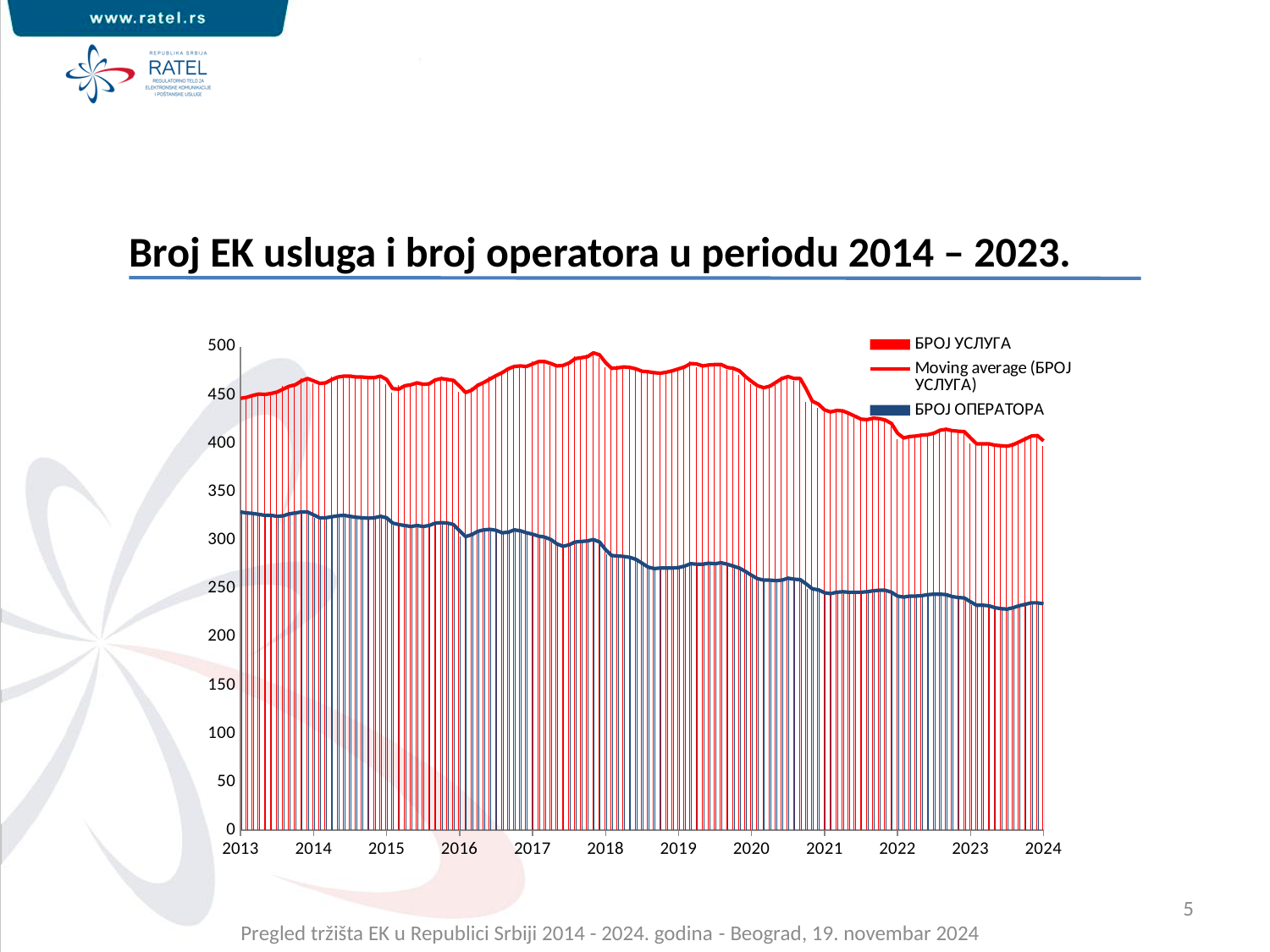

Broj EK usluga i broj operatora u periodu 2014 – 2023.

### Chart

| Category |  |  |
|---|---|---|
| 38961 | 12.0 | 2.0 |
| 38991 | 17.0 | 7.0 |
| 39022 | 27.0 | 17.0 |
| 39052 | 48.0 | 34.0 |
| 39083 | 58.0 | 43.0 |
| 39114 | 76.0 | 59.0 |
| 39142 | 113.0 | 93.0 |
| 39173 | 127.0 | 107.0 |
| 39203 | 175.0 | 152.0 |
| 39234 | 194.0 | 171.0 |
| 39264 | 213.0 | 190.0 |
| 39295 | 233.0 | 207.0 |
| 39326 | 233.0 | 207.0 |
| 39356 | 232.0 | 206.0 |
| 39387 | 232.0 | 206.0 |
| 39417 | 239.0 | 213.0 |
| 39448 | 240.0 | 214.0 |
| 39479 | 240.0 | 214.0 |
| 39508 | 246.0 | 219.0 |
| 39539 | 251.0 | 223.0 |
| 39569 | 254.0 | 226.0 |
| 39600 | 259.0 | 231.0 |
| 39630 | 260.0 | 230.0 |
| 39661 | 266.0 | 237.0 |
| 39692 | 268.0 | 238.0 |
| 39722 | 272.0 | 240.0 |
| 39753 | 281.0 | 249.0 |
| 39783 | 282.0 | 250.0 |
| 39814 | 289.0 | 250.0 |
| 39845 | 289.0 | 250.0 |
| 39873 | 296.0 | 254.0 |
| 39904 | 302.0 | 259.0 |
| 39934 | 309.0 | 265.0 |
| 39965 | 299.0 | 255.0 |
| 39995 | 305.0 | 257.0 |
| 40026 | 310.0 | 261.0 |
| 40057 | 308.0 | 260.0 |
| 40087 | 315.0 | 266.0 |
| 40118 | 316.0 | 267.0 |
| 40148 | 316.0 | 267.0 |
| 40179 | 312.0 | 260.0 |
| 40210 | 317.0 | 264.0 |
| 40238 | 326.0 | 270.0 |
| 40269 | 330.0 | 272.0 |
| 40299 | 331.0 | 273.0 |
| 40330 | 336.0 | 276.0 |
| 40360 | 339.0 | 278.0 |
| 40391 | 336.0 | 276.0 |
| 40422 | 335.0 | 273.0 |
| 40452 | 333.0 | 272.0 |
| 40483 | 331.0 | 271.0 |
| 40513 | 327.0 | 270.0 |
| 40544 | 330.0 | 271.0 |
| 40575 | 332.0 | 274.0 |
| 40603 | 343.0 | 281.0 |
| 40634 | 344.0 | 280.0 |
| 40664 | 347.0 | 282.0 |
| 40695 | 352.0 | 284.0 |
| 40725 | 353.0 | 282.0 |
| 40756 | 359.0 | 284.0 |
| 40787 | 359.0 | 285.0 |
| 40817 | 359.0 | 285.0 |
| 40848 | 362.0 | 287.0 |
| 40878 | 365.0 | 288.0 |
| 40909 | 357.0 | 282.0 |
| 40940 | 359.0 | 285.0 |
| 40969 | 359.0 | 285.0 |
| 41000 | 365.0 | 287.0 |
| 41030 | 371.0 | 291.0 |
| 41061 | 378.0 | 294.0 |
| 41091 | 390.0 | 301.0 |
| 41122 | 399.0 | 307.0 |
| 41153 | 411.0 | 311.0 |
| 41183 | 421.0 | 319.0 |
| 41214 | 432.0 | 325.0 |
| 41244 | 446.0 | 330.0 |
| 41275 | 447.0 | 328.0 |
| 41306 | 448.0 | 328.0 |
| 41334 | 451.0 | 327.0 |
| 41365 | 451.0 | 326.0 |
| 41395 | 450.0 | 325.0 |
| 41426 | 453.0 | 326.0 |
| 41456 | 453.0 | 323.0 |
| 41487 | 459.0 | 327.0 |
| 41518 | 459.0 | 327.0 |
| 41548 | 462.0 | 329.0 |
| 41579 | 467.0 | 329.0 |
| 41609 | 467.0 | 329.0 |
| 41640 | 462.0 | 323.0 |
| 41671 | 462.0 | 323.0 |
| 41699 | 463.0 | 323.0 |
| 41730 | 469.0 | 325.0 |
| 41760 | 468.0 | 325.0 |
| 41791 | 471.0 | 326.0 |
| 41821 | 468.0 | 323.0 |
| 41852 | 469.0 | 324.0 |
| 41883 | 468.0 | 322.0 |
| 41913 | 468.0 | 323.0 |
| 41944 | 468.0 | 323.0 |
| 41974 | 471.0 | 326.0 |
| 42005 | 461.0 | 320.0 |
| 42036 | 452.0 | 315.0 |
| 42064 | 460.0 | 317.0 |
| 42095 | 459.0 | 313.0 |
| 42125 | 462.0 | 315.0 |
| 42156 | 463.0 | 315.0 |
| 42186 | 459.0 | 313.0 |
| 42217 | 464.0 | 317.0 |
| 42248 | 467.0 | 318.0 |
| 42278 | 467.0 | 318.0 |
| 42309 | 465.0 | 317.0 |
| 42339 | 465.0 | 315.0 |
| 42370 | 453.0 | 304.0 |
| 42401 | 452.0 | 303.0 |
| 42430 | 458.0 | 308.0 |
| 42461 | 462.0 | 310.0 |
| 42491 | 464.0 | 311.0 |
| 42522 | 469.0 | 311.0 |
| 42552 | 471.0 | 309.0 |
| 42583 | 475.0 | 306.0 |
| 42614 | 479.0 | 310.0 |
| 42644 | 480.0 | 311.0 |
| 42675 | 480.0 | 308.0 |
| 42705 | 479.0 | 307.0 |
| 42736 | 485.0 | 305.0 |
| 42767 | 484.0 | 303.0 |
| 42795 | 485.0 | 303.0 |
| 42826 | 480.0 | 298.0 |
| 42856 | 480.0 | 294.0 |
| 42887 | 481.0 | 293.0 |
| 42917 | 485.0 | 297.0 |
| 42948 | 490.0 | 299.0 |
| 42979 | 487.0 | 298.0 |
| 43009 | 492.0 | 300.0 |
| 43040 | 495.0 | 301.0 |
| 43070 | 488.0 | 295.0 |
| 43101 | 479.0 | 285.0 |
| 43132 | 476.0 | 283.0 |
| 43160 | 480.0 | 284.0 |
| 43191 | 478.0 | 282.0 |
| 43221 | 479.0 | 282.0 |
| 43252 | 475.0 | 278.0 |
| 43282 | 474.0 | 274.0 |
| 43313 | 474.0 | 270.0 |
| 43344 | 472.0 | 271.0 |
| 43374 | 473.0 | 271.0 |
| 43405 | 474.0 | 271.0 |
| 43435 | 476.0 | 271.0 |
| 43466 | 478.0 | 272.0 |
| 43497 | 480.0 | 274.0 |
| 43525 | 485.0 | 277.0 |
| 43556 | 479.0 | 273.0 |
| 43586 | 481.0 | 277.0 |
| 43617 | 481.0 | 275.0 |
| 43647 | 482.0 | 276.0 |
| 43678 | 481.0 | 277.0 |
| 43709 | 476.0 | 273.0 |
| 43739 | 479.0 | 273.0 |
| 43770 | 471.0 | 269.0 |
| 43800 | 467.0 | 266.0 |
| 43831 | 461.0 | 261.0 |
| 43862 | 458.0 | 259.0 |
| 43891 | 457.0 | 258.0 |
| 43922 | 461.0 | 259.0 |
| 43952 | 465.0 | 257.0 |
| 43983 | 469.0 | 260.0 |
| 44013 | 469.0 | 261.0 |
| 44044 | 465.0 | 258.0 |
| 44075 | 469.0 | 260.0 |
| 44105 | 443.0 | 249.0 |
| 44136 | 444.0 | 250.0 |
| 44166 | 437.0 | 247.0 |
| 44197 | 432.0 | 244.0 |
| 44228 | 433.0 | 245.0 |
| 44256 | 435.0 | 247.0 |
| 44287 | 432.0 | 246.0 |
| 44317 | 430.0 | 246.0 |
| 44348 | 426.0 | 246.0 |
| 44378 | 424.0 | 246.0 |
| 44409 | 425.0 | 247.0 |
| 44440 | 427.0 | 248.0 |
| 44470 | 424.0 | 248.0 |
| 44501 | 424.0 | 248.0 |
| 44531 | 417.0 | 244.0 |
| 44562 | 404.0 | 240.0 |
| 44593 | 407.0 | 242.0 |
| 44621 | 407.0 | 242.0 |
| 44652 | 408.0 | 242.0 |
| 44682 | 409.0 | 243.0 |
| 44713 | 409.0 | 244.0 |
| 44743 | 412.0 | 244.0 |
| 44774 | 415.0 | 244.0 |
| 44805 | 414.0 | 243.0 |
| 44835 | 412.0 | 240.0 |
| 44866 | 413.0 | 241.0 |
| 44896 | 411.0 | 239.0 |
| 44927 | 400.0 | 233.0 |
| 44958 | 399.0 | 232.0 |
| 44986 | 400.0 | 233.0 |
| 45017 | 399.0 | 231.0 |
| 45047 | 397.0 | 229.0 |
| 45078 | 398.0 | 229.0 |
| 45108 | 396.0 | 228.0 |
| 45139 | 401.0 | 232.0 |
| 45170 | 402.0 | 232.0 |
| 45200 | 407.0 | 235.0 |
| 45231 | 408.0 | 235.0 |
| 45261 | 408.0 | 235.0 |
| 45292 | 397.0 | 233.0 |
5
Pregled tržišta EK u Republici Srbiji 2014 - 2024. godina - Beograd, 19. novembar 2024